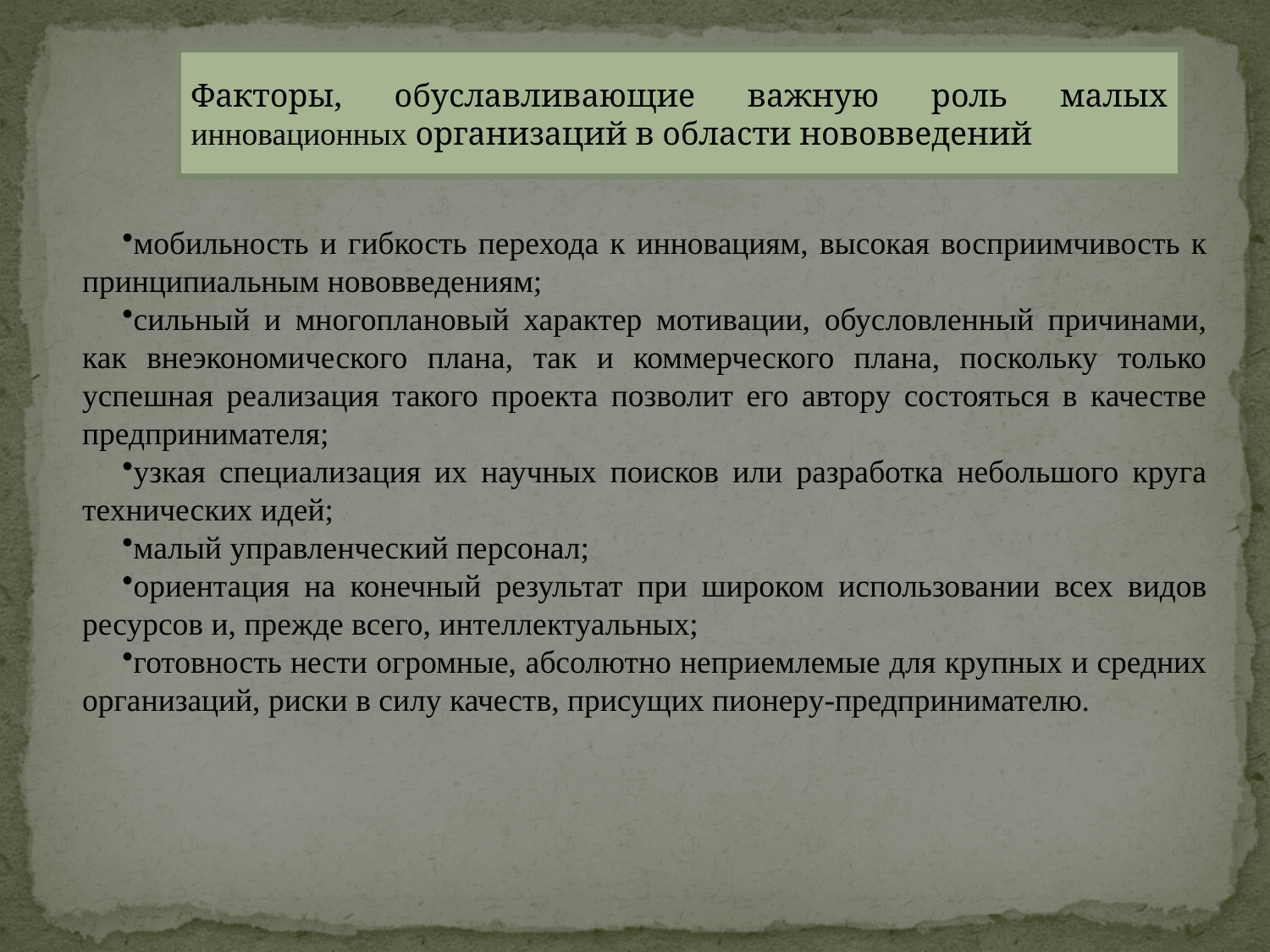

Факторы, обуславливающие важную роль малых инновационных организаций в области нововведений
мобильность и гибкость перехода к инновациям, высокая восприимчивость к принципиальным нововведениям;
сильный и многоплановый характер мотивации, обусловленный причинами, как внеэкономического плана, так и коммерческого плана, поскольку только успешная реализация такого проекта позволит его автору состояться в качестве предпринимателя;
узкая специализация их научных поисков или разработка небольшого круга технических идей;
малый управленческий персонал;
ориентация на конечный результат при широком использовании всех видов ресурсов и, прежде всего, интеллектуальных;
готовность нести огромные, абсолютно неприемлемые для крупных и средних организаций, риски в силу качеств, присущих пионеру-предпринимателю.